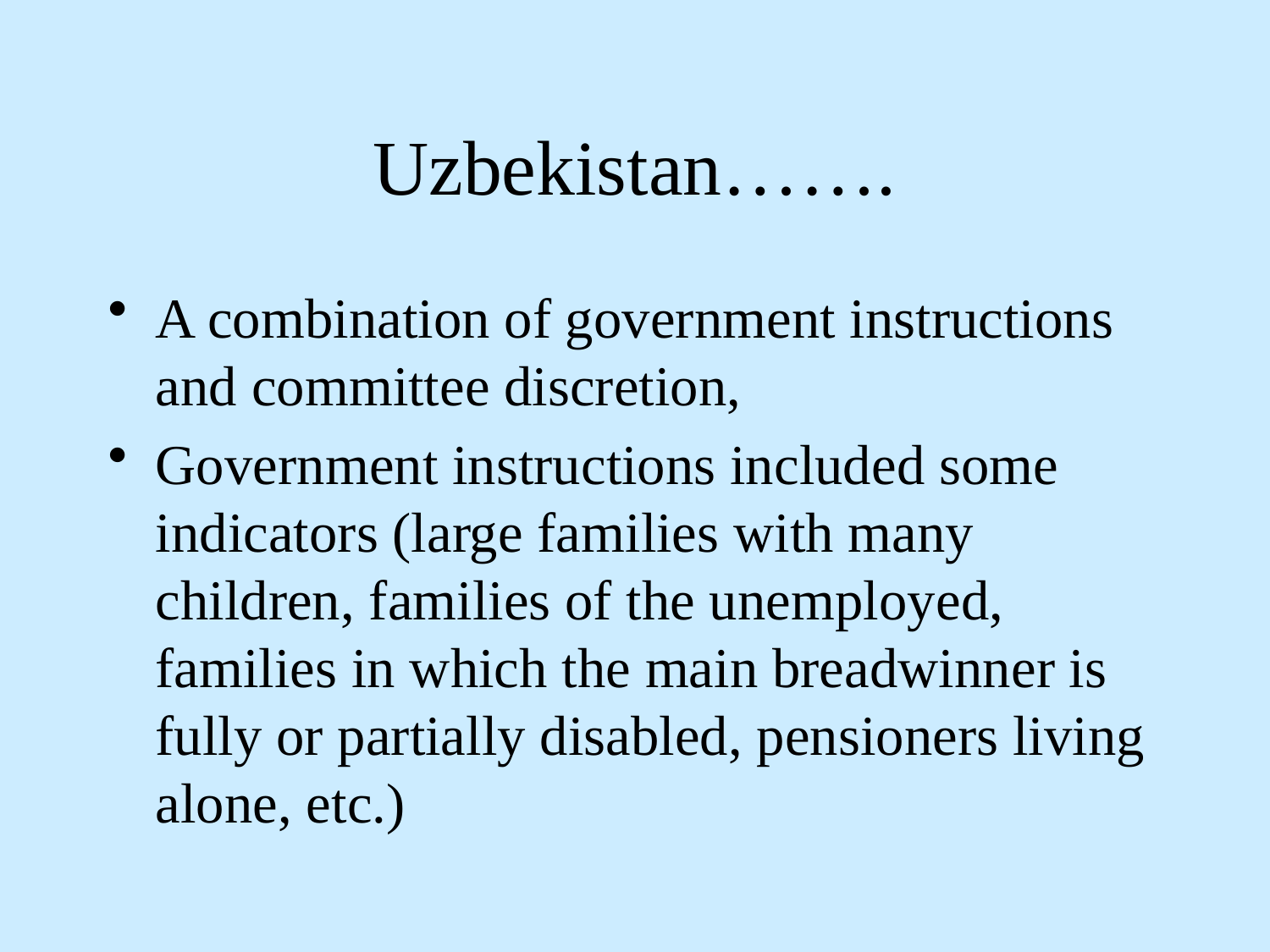

# Uzbekistan…….
A combination of government instructions and committee discretion,
Government instructions included some indicators (large families with many children, families of the unemployed, families in which the main breadwinner is fully or partially disabled, pensioners living alone, etc.)